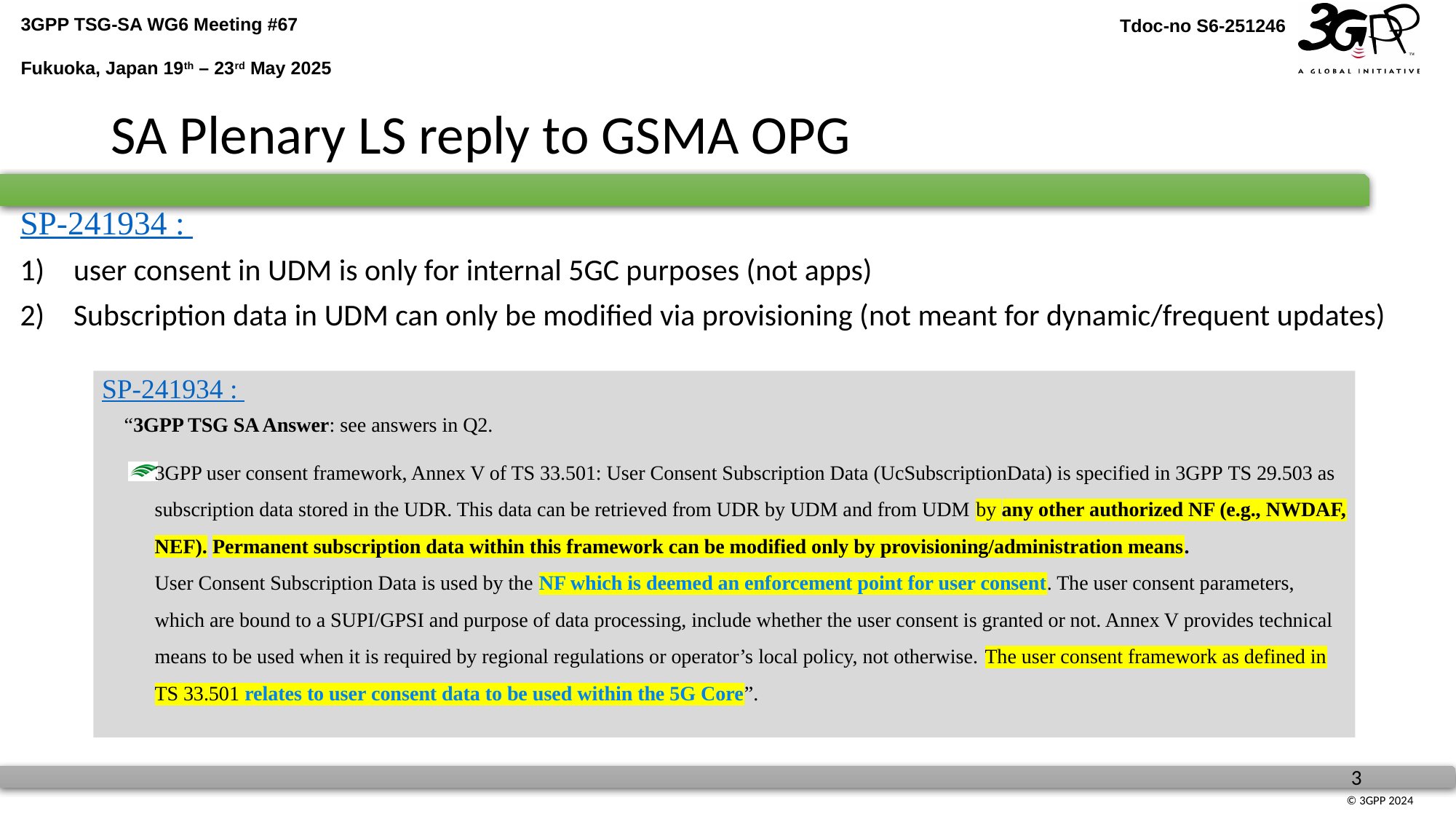

# SA Plenary LS reply to GSMA OPG
SP-241934 :
user consent in UDM is only for internal 5GC purposes (not apps)
Subscription data in UDM can only be modified via provisioning (not meant for dynamic/frequent updates)
SP-241934 :
“3GPP TSG SA Answer: see answers in Q2.
3GPP user consent framework, Annex V of TS 33.501: User Consent Subscription Data (UcSubscriptionData) is specified in 3GPP TS 29.503 as subscription data stored in the UDR. This data can be retrieved from UDR by UDM and from UDM by any other authorized NF (e.g., NWDAF, NEF). Permanent subscription data within this framework can be modified only by provisioning/administration means.
User Consent Subscription Data is used by the NF which is deemed an enforcement point for user consent. The user consent parameters, which are bound to a SUPI/GPSI and purpose of data processing, include whether the user consent is granted or not. Annex V provides technical means to be used when it is required by regional regulations or operator’s local policy, not otherwise. The user consent framework as defined in TS 33.501 relates to user consent data to be used within the 5G Core”.